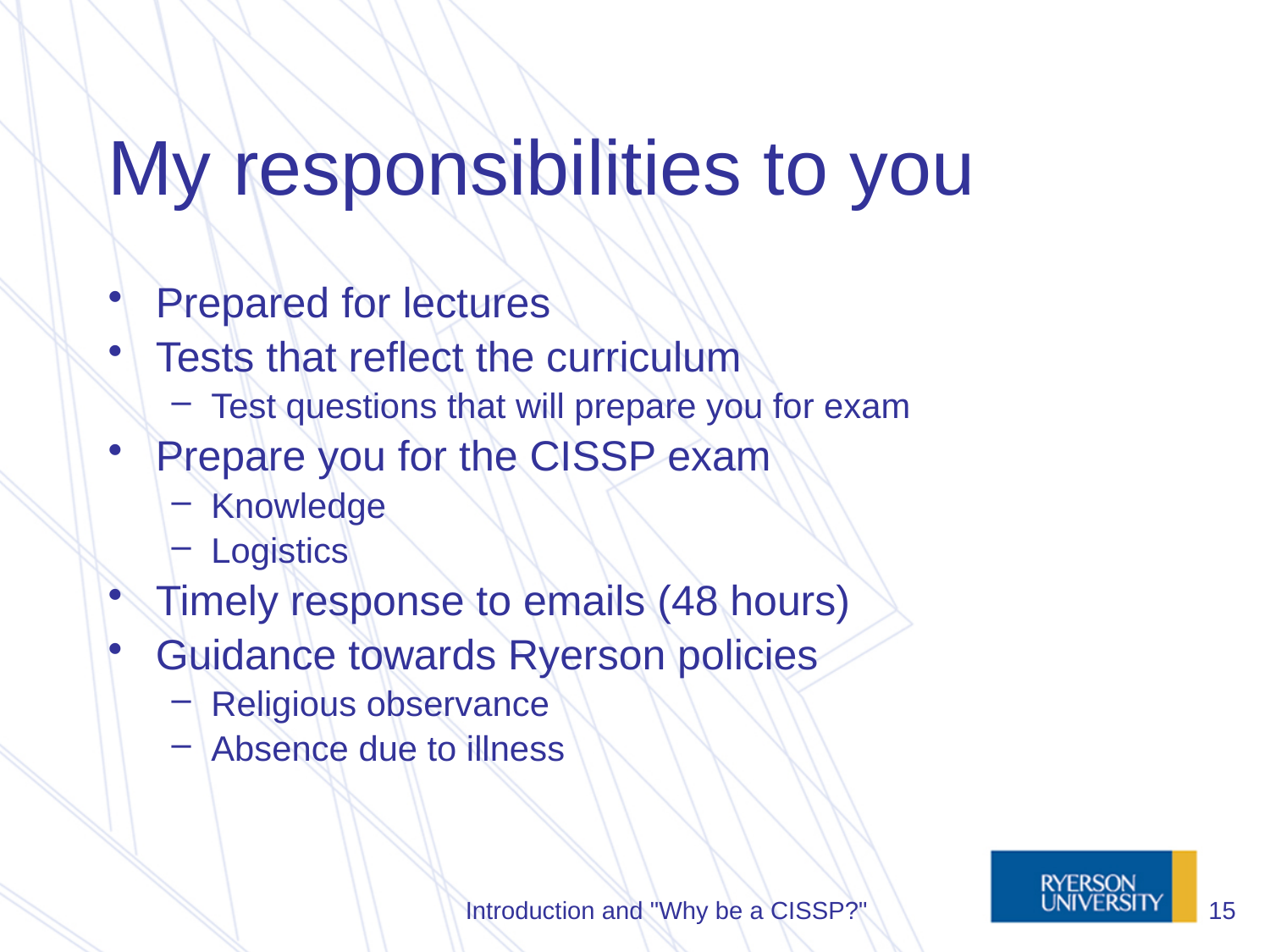

# My responsibilities to you
Prepared for lectures
Tests that reflect the curriculum
Test questions that will prepare you for exam
Prepare you for the CISSP exam
Knowledge
Logistics
Timely response to emails (48 hours)
Guidance towards Ryerson policies
Religious observance
Absence due to illness
Introduction and "Why be a CISSP?"
15